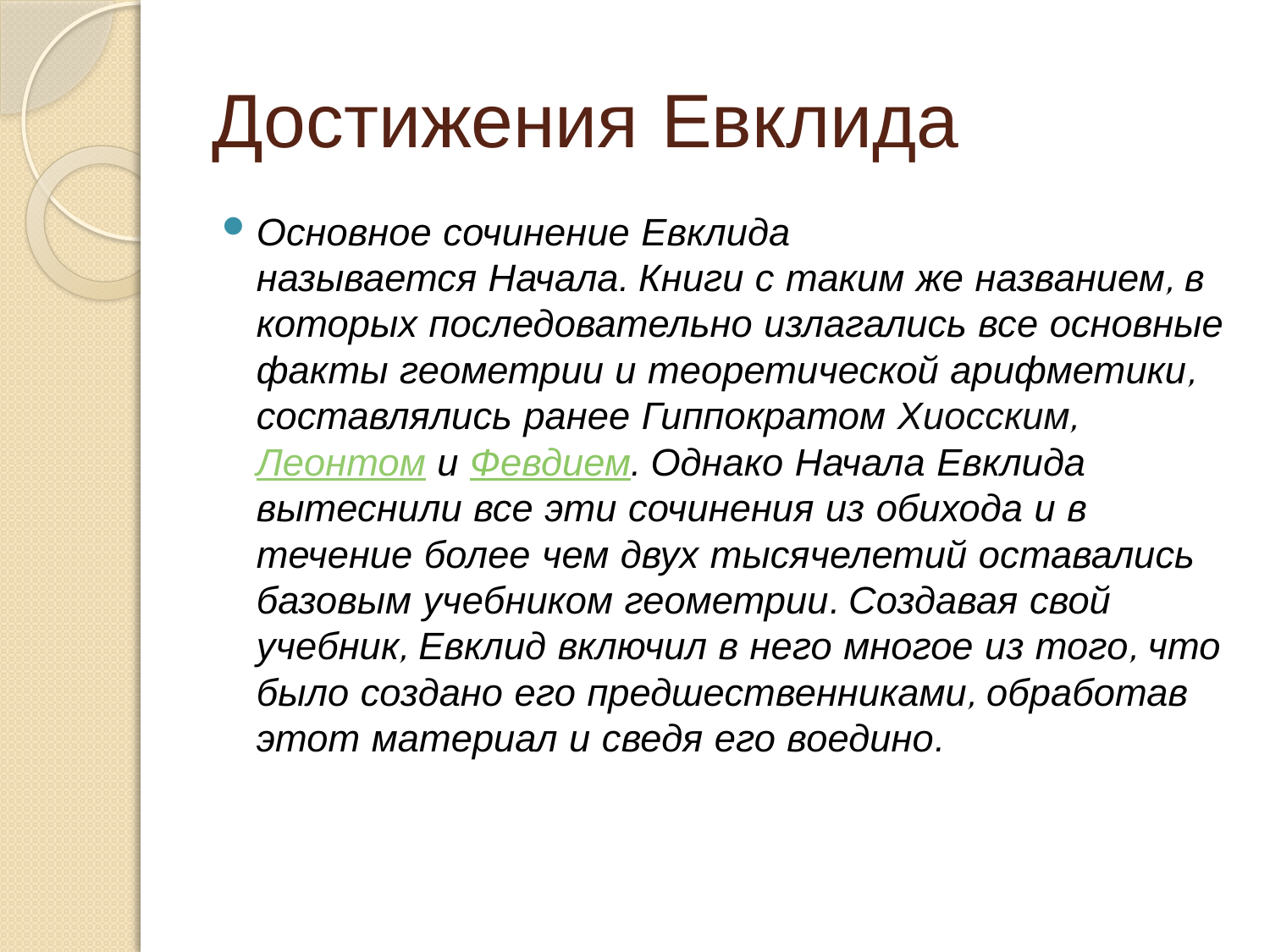

# Достижения Евклида
Основное сочинение Евклида называется Начала. Книги с таким же названием, в которых последовательно излагались все основные факты геометрии и теоретической арифметики, составлялись ранее Гиппократом Хиосским, Леонтом и Февдием. Однако Начала Евклида вытеснили все эти сочинения из обихода и в течение более чем двух тысячелетий оставались базовым учебником геометрии. Создавая свой учебник, Евклид включил в него многое из того, что было создано его предшественниками, обработав этот материал и сведя его воедино.